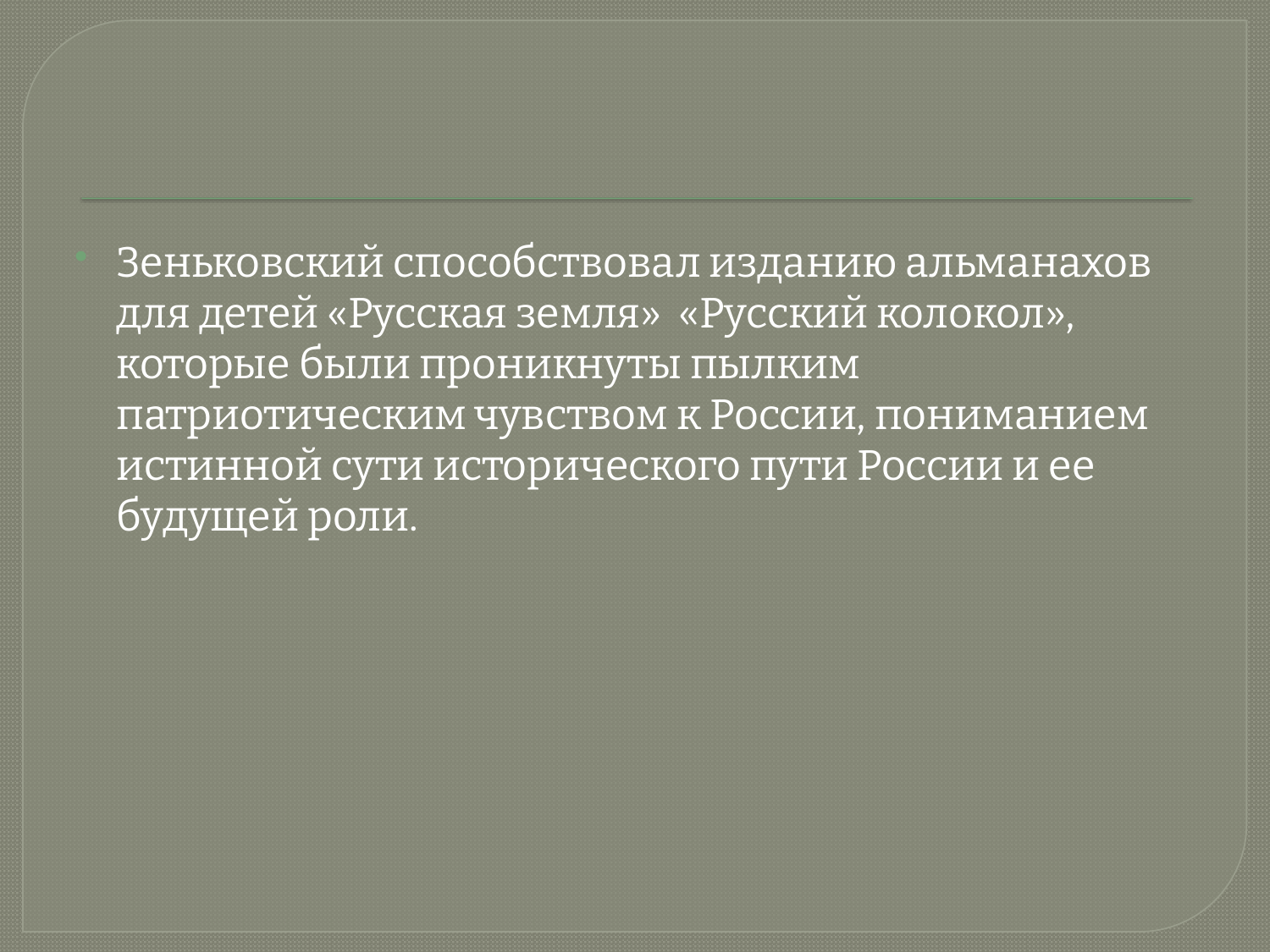

Зеньковский способствовал изданию альманахов для детей «Русская земля»  «Русский колокол», которые были проникнуты пылким патриотическим чувством к России, пониманием истинной сути исторического пути России и ее будущей роли.